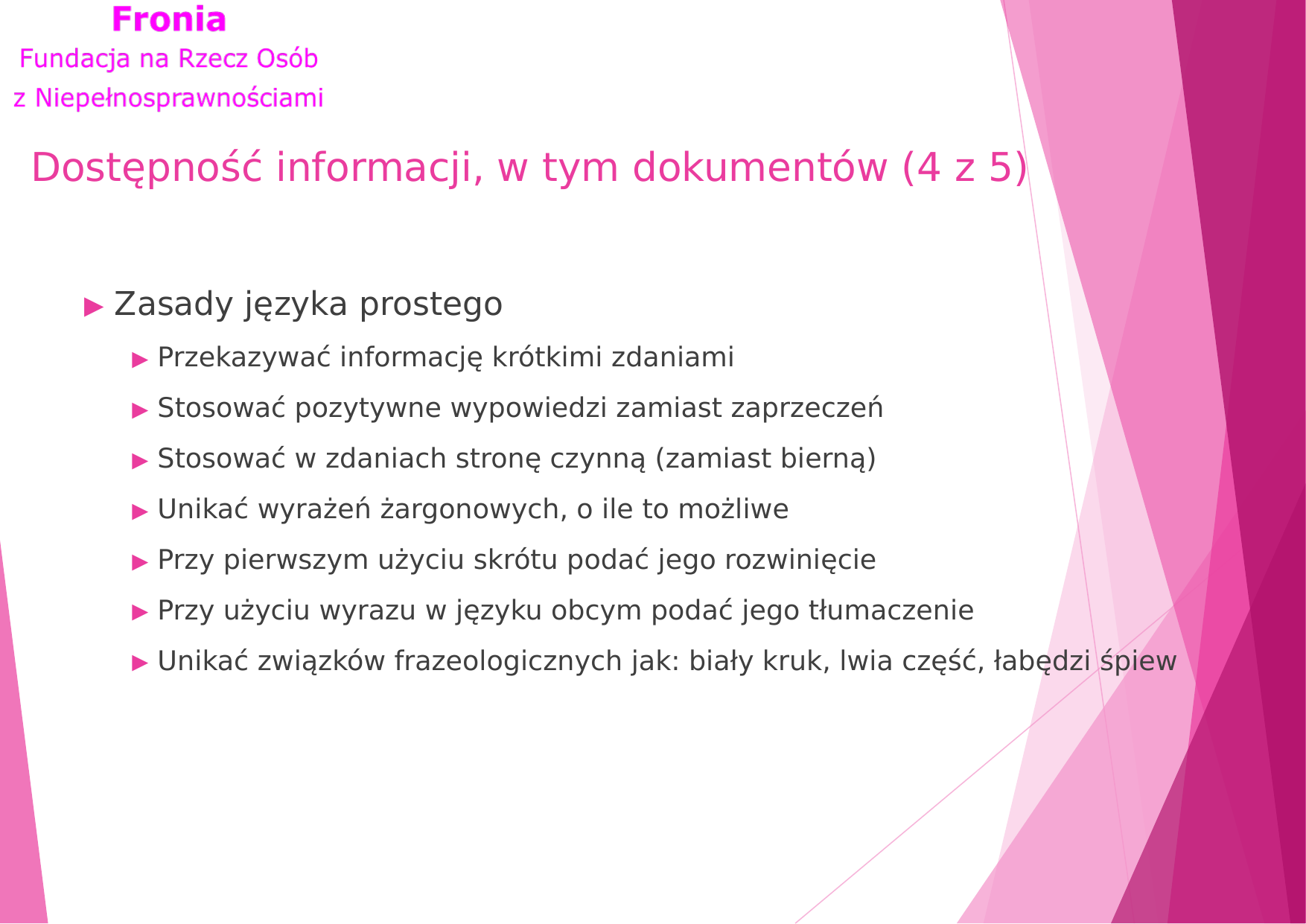

# Dostępność informacji, w tym dokumentów (4 z 5)
Zasady języka prostego
Przekazywać informację krótkimi zdaniami
Stosować pozytywne wypowiedzi zamiast zaprzeczeń
Stosować w zdaniach stronę czynną (zamiast bierną)
Unikać wyrażeń żargonowych, o ile to możliwe
Przy pierwszym użyciu skrótu podać jego rozwinięcie
Przy użyciu wyrazu w języku obcym podać jego tłumaczenie
Unikać związków frazeologicznych jak: biały kruk, lwia część, łabędzi śpiew